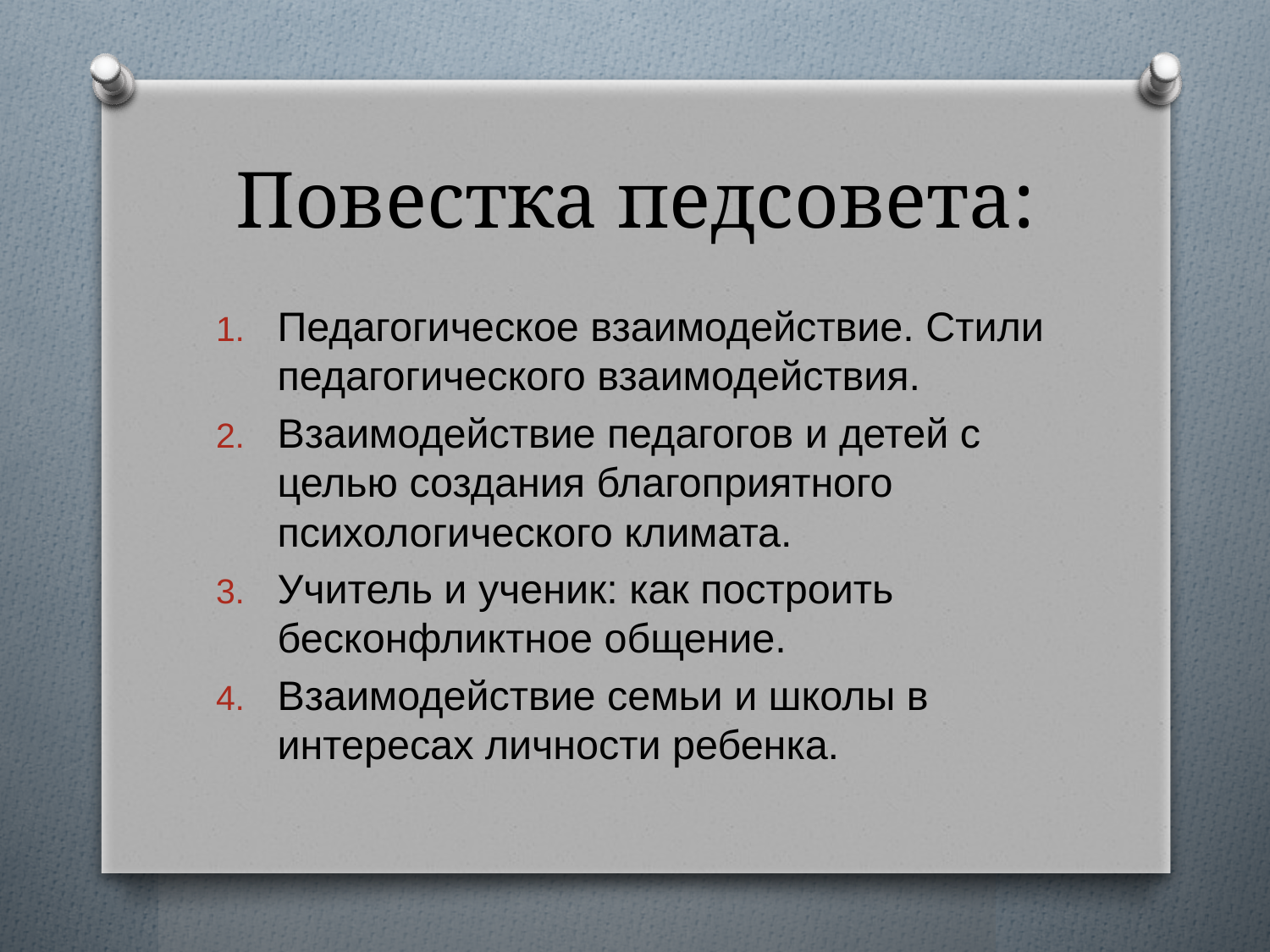

# Повестка педсовета:
Педагогическое взаимодействие. Стили педагогического взаимодействия.
Взаимодействие педагогов и детей с целью создания благоприятного психологического климата.
Учитель и ученик: как построить бесконфликтное общение.
Взаимодействие семьи и школы в интересах личности ребенка.